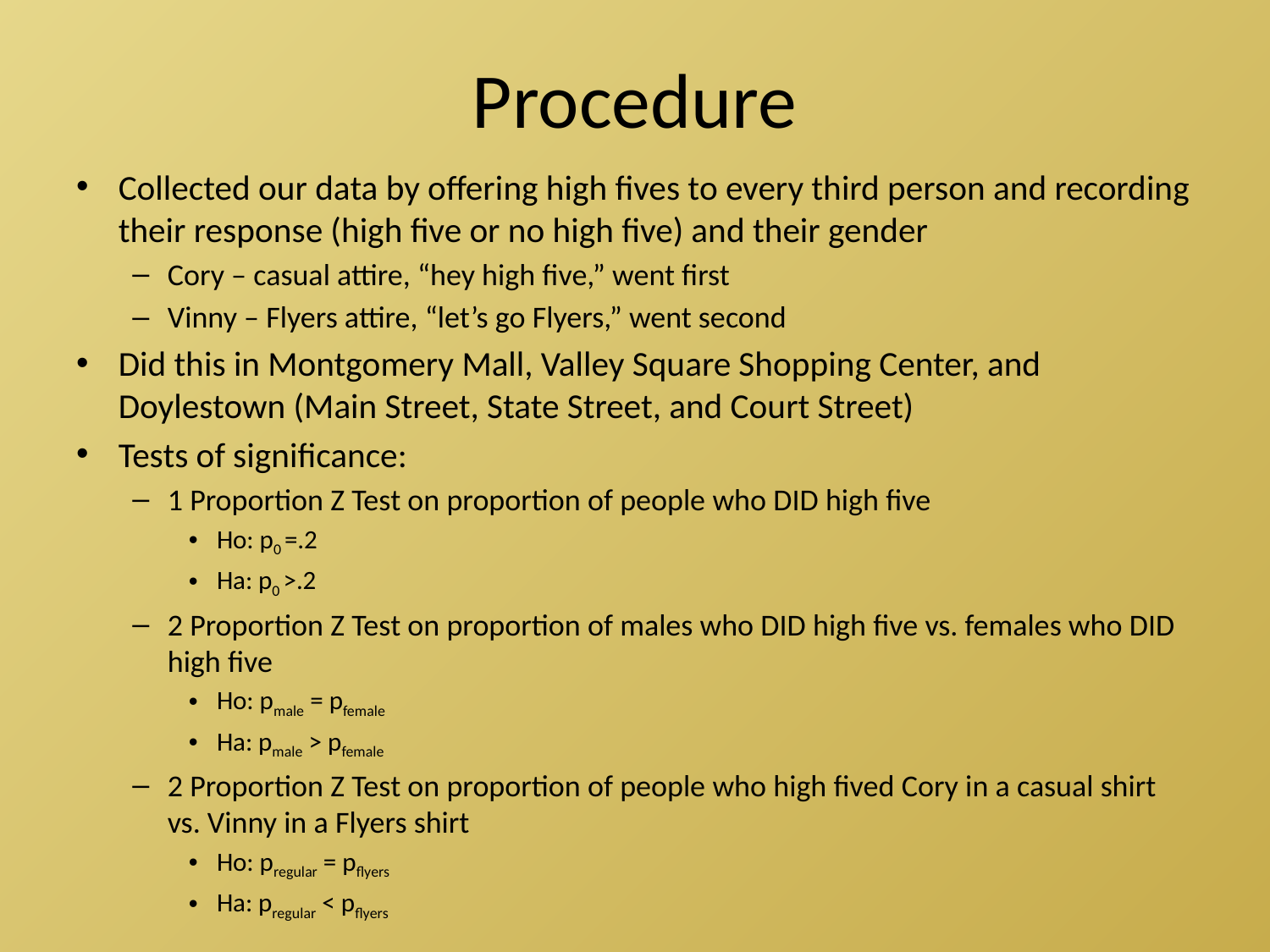

# Procedure
Collected our data by offering high fives to every third person and recording their response (high five or no high five) and their gender
Cory – casual attire, “hey high five,” went first
Vinny – Flyers attire, “let’s go Flyers,” went second
Did this in Montgomery Mall, Valley Square Shopping Center, and Doylestown (Main Street, State Street, and Court Street)
Tests of significance:
1 Proportion Z Test on proportion of people who DID high five
Ho: p0 =.2
Ha: p0 >.2
2 Proportion Z Test on proportion of males who DID high five vs. females who DID high five
Ho: pmale = pfemale
Ha: pmale > pfemale
2 Proportion Z Test on proportion of people who high fived Cory in a casual shirt vs. Vinny in a Flyers shirt
Ho: pregular = pflyers
Ha: pregular < pflyers